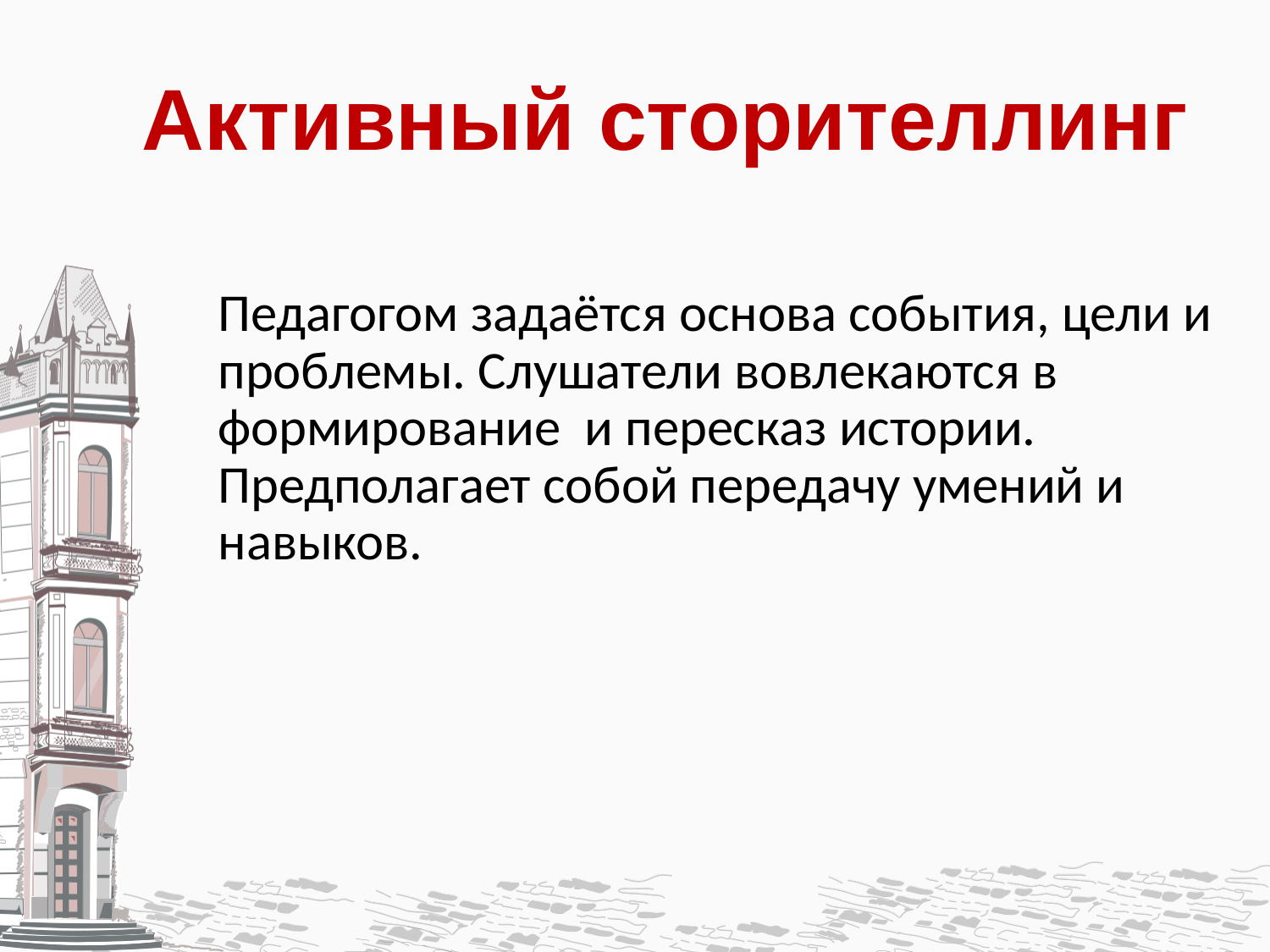

# Активный сторителлинг
Педагогом задаётся основа события, цели и проблемы. Слушатели вовлекаются в формирование  и пересказ истории. Предполагает собой передачу умений и навыков.